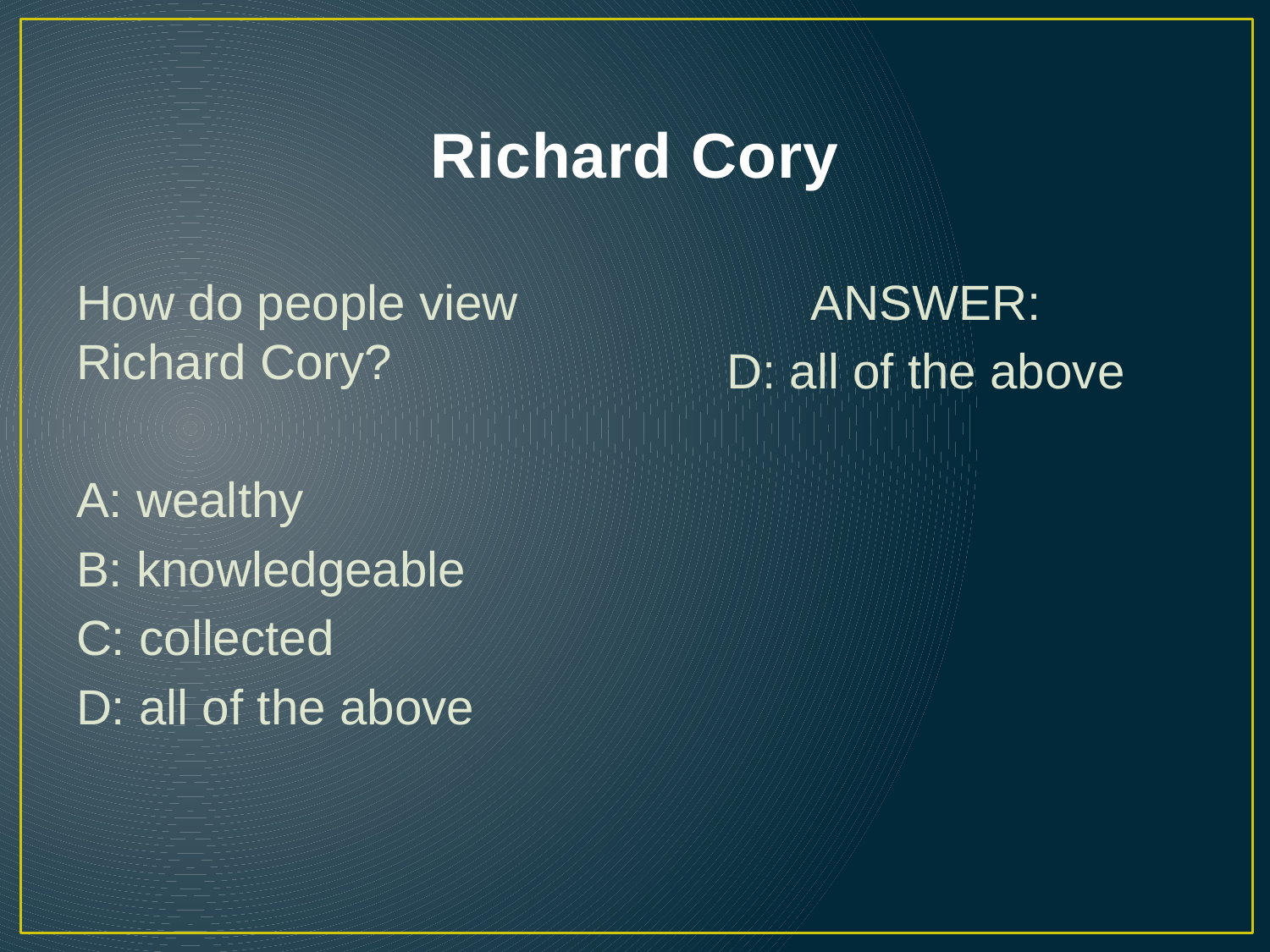

# Richard Cory
How do people view Richard Cory?

A: wealthy
B: knowledgeable
C: collected
D: all of the above
ANSWER:
D: all of the above